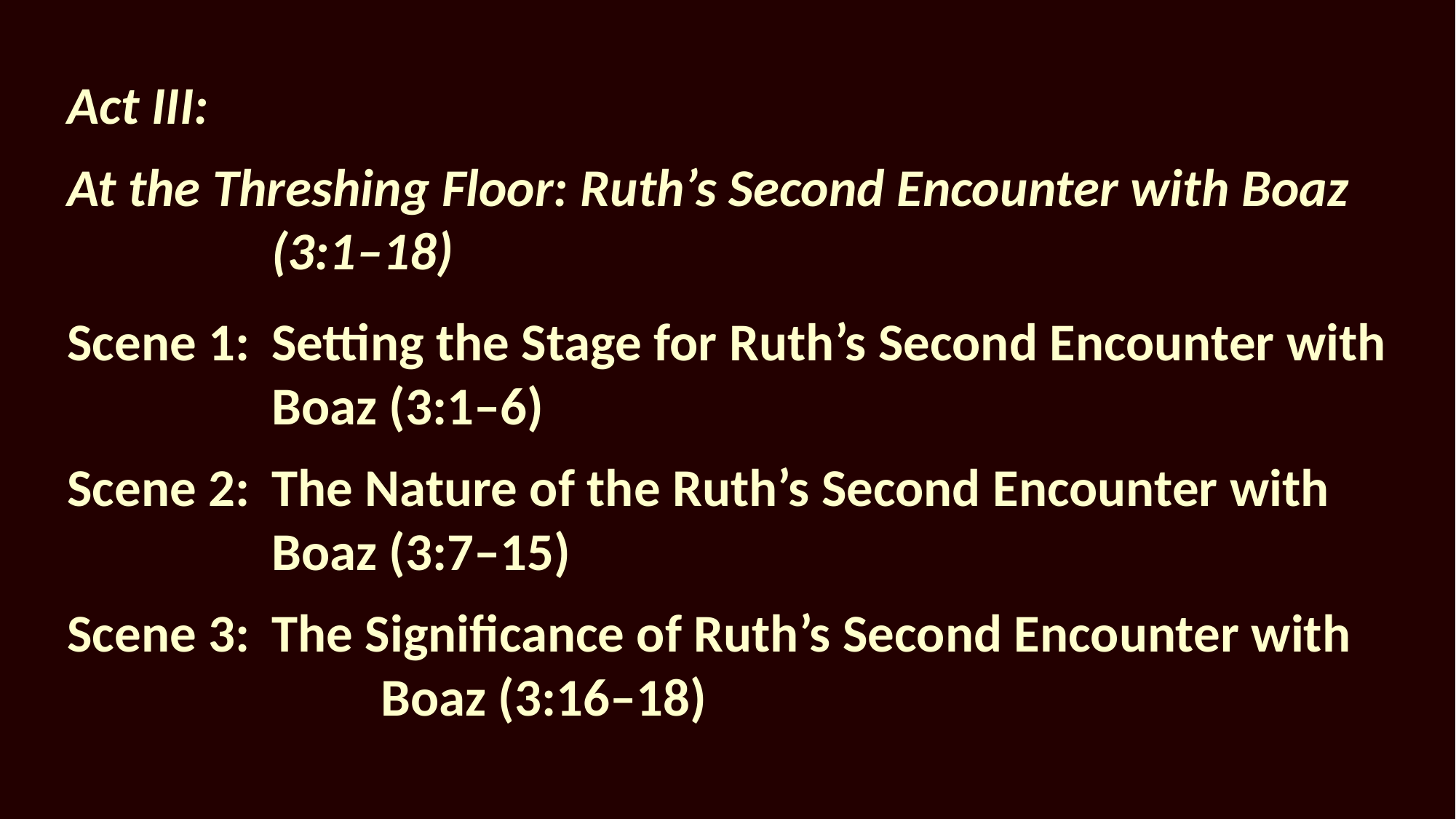

Act III:
At the Threshing Floor: Ruth’s Second Encounter with Boaz (3:1–18)
Scene 1:	Setting the Stage for Ruth’s Second Encounter with Boaz (3:1–6)
Scene 2: 	The Nature of the Ruth’s Second Encounter with 	Boaz (3:7–15)
Scene 3: 	The Significance of Ruth’s Second Encounter with 	Boaz (3:16–18)